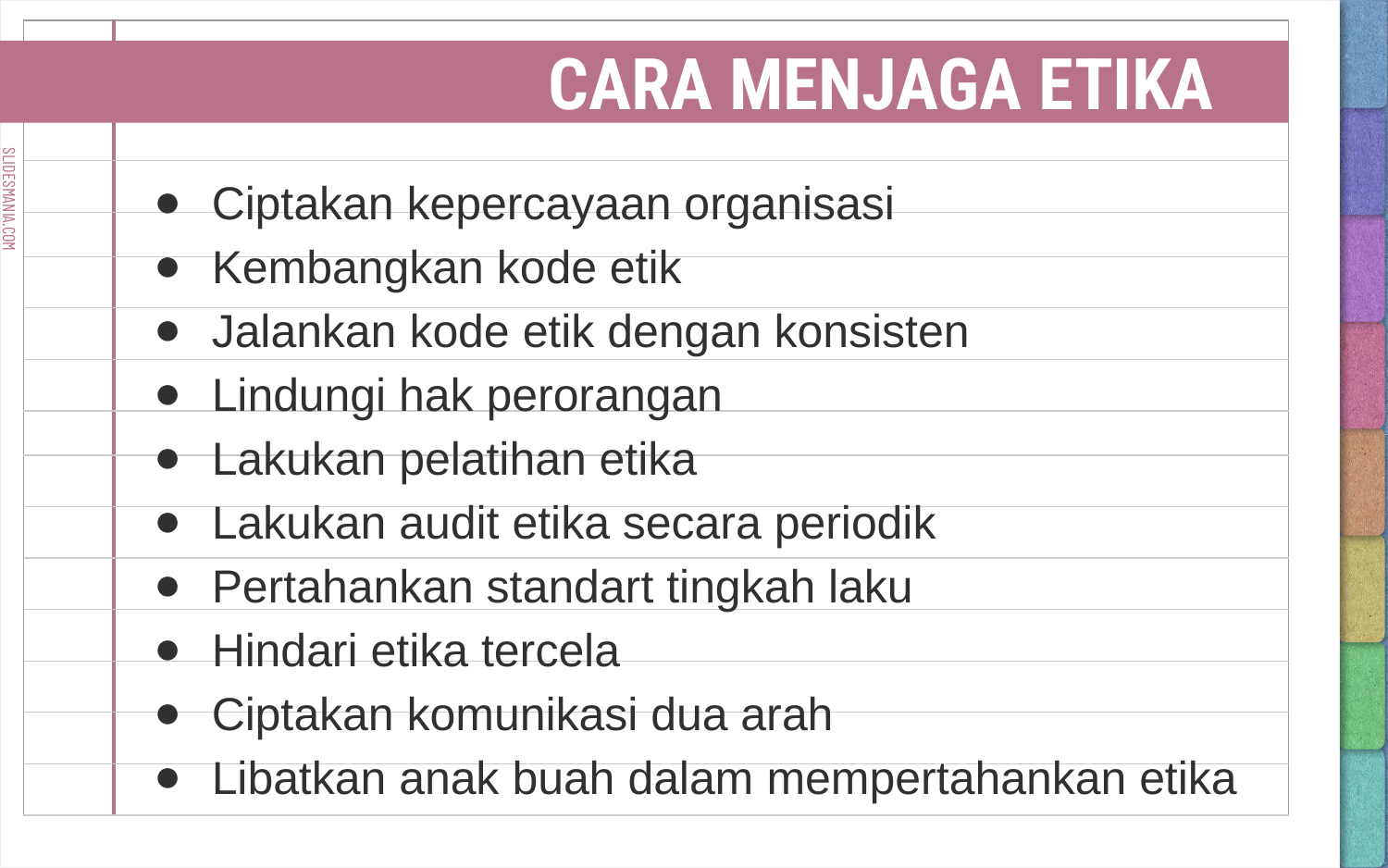

# CARA MENJAGA ETIKA
Ciptakan kepercayaan organisasi
Kembangkan kode etik
Jalankan kode etik dengan konsisten
Lindungi hak perorangan
Lakukan pelatihan etika
Lakukan audit etika secara periodik
Pertahankan standart tingkah laku
Hindari etika tercela
Ciptakan komunikasi dua arah
Libatkan anak buah dalam mempertahankan etika